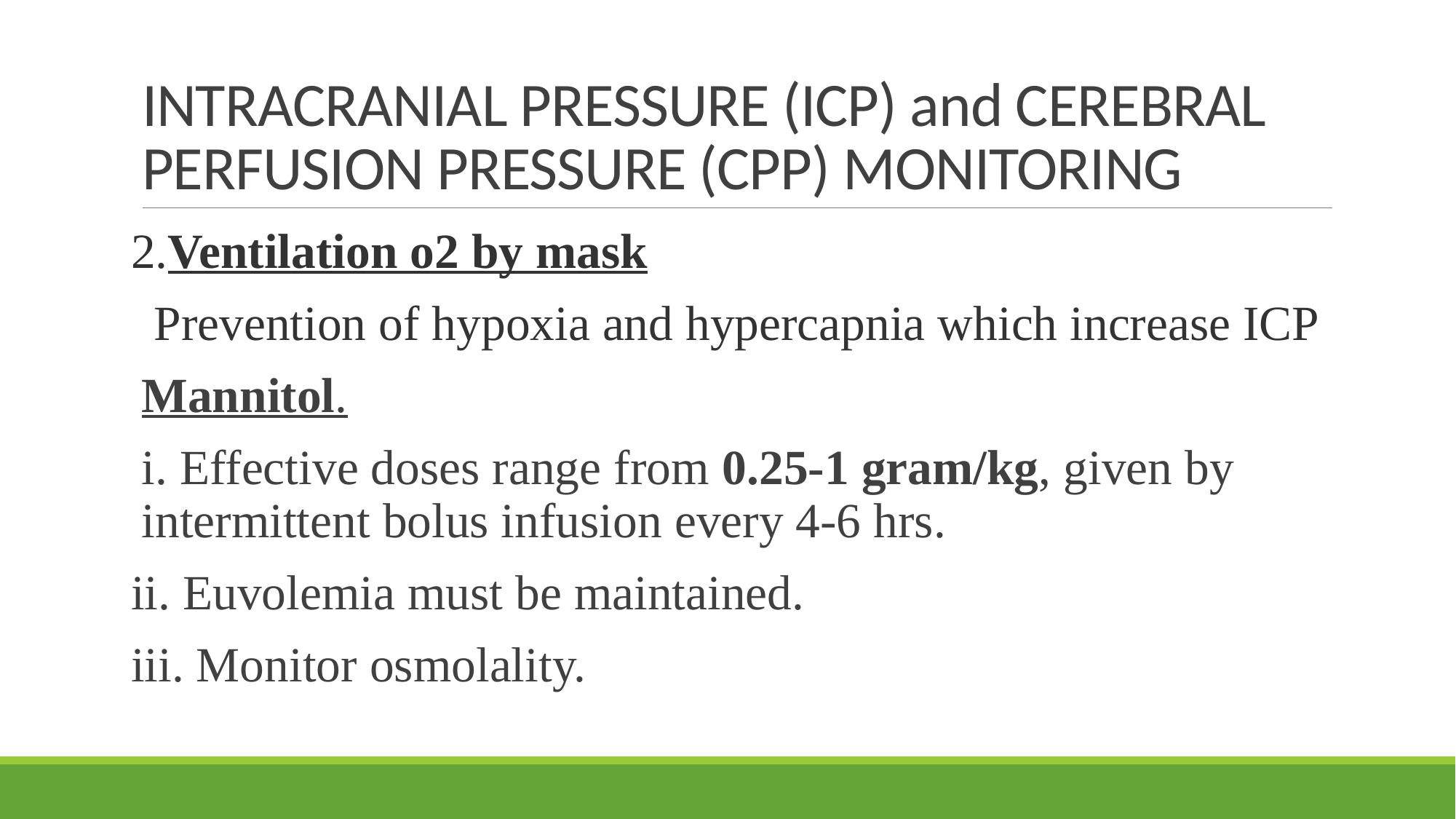

# INTRACRANIAL PRESSURE (ICP) and CEREBRAL PERFUSION PRESSURE (CPP) MONITORING
2.Ventilation o2 by mask
 Prevention of hypoxia and hypercapnia which increase ICP
Mannitol.
i. Effective doses range from 0.25-1 gram/kg, given by intermittent bolus infusion every 4-6 hrs.
ii. Euvolemia must be maintained.
iii. Monitor osmolality.